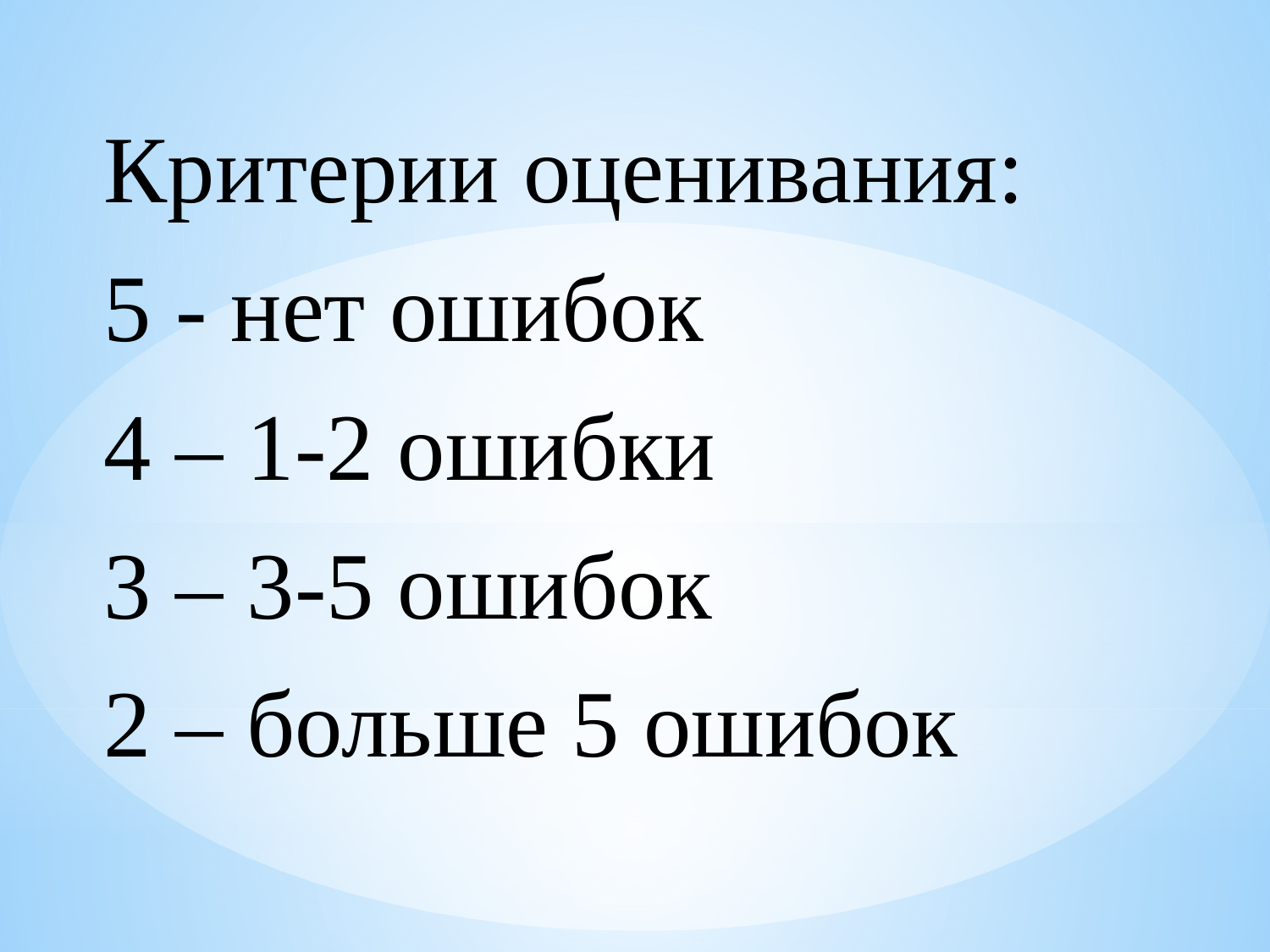

Критерии оценивания:
5 - нет ошибок
4 – 1-2 ошибки
3 – 3-5 ошибок
2 – больше 5 ошибок
#